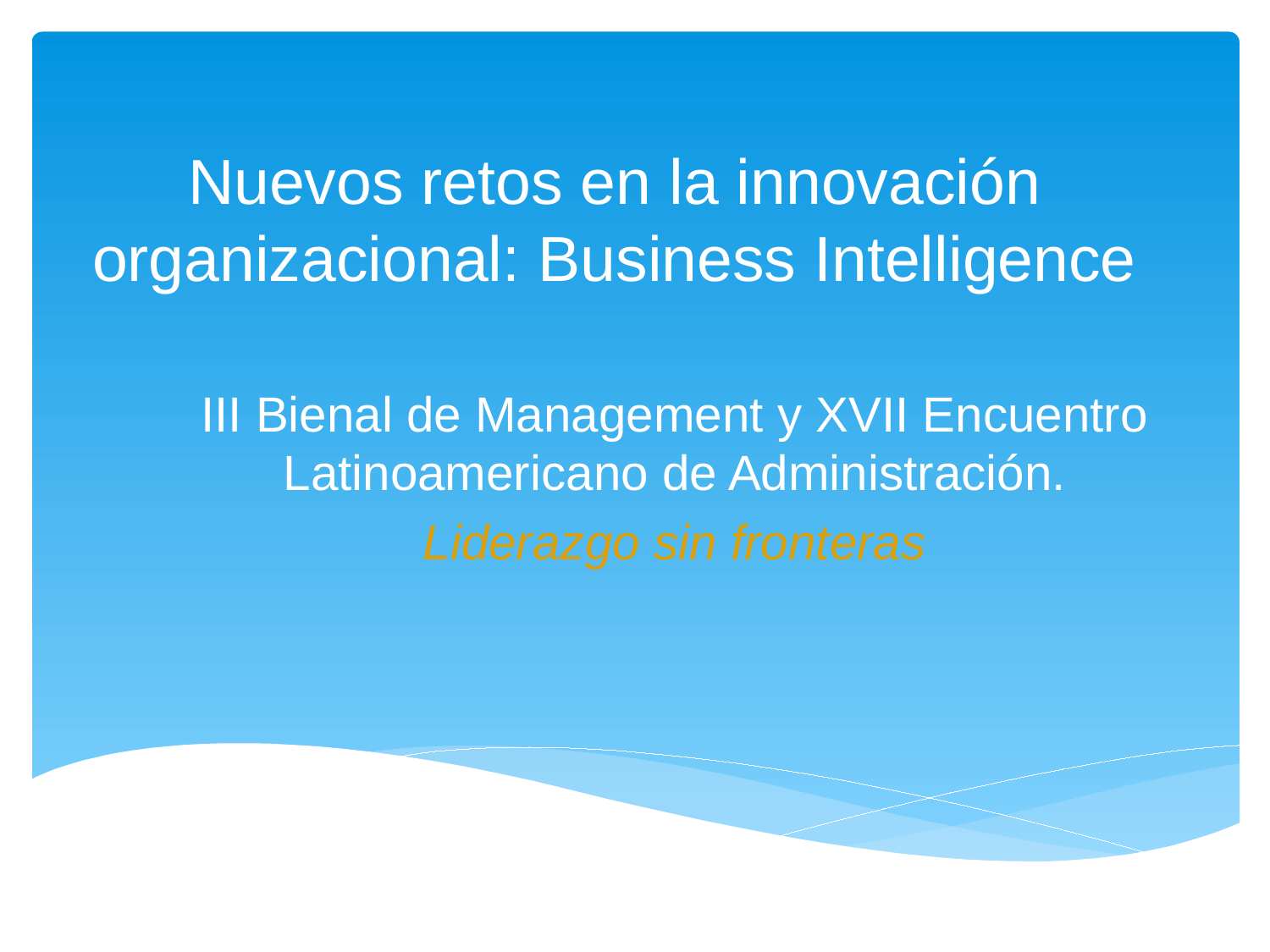

# Nuevos retos en la innovación organizacional: Business Intelligence
III Bienal de Management y XVII Encuentro Latinoamericano de Administración.
Liderazgo sin fronteras